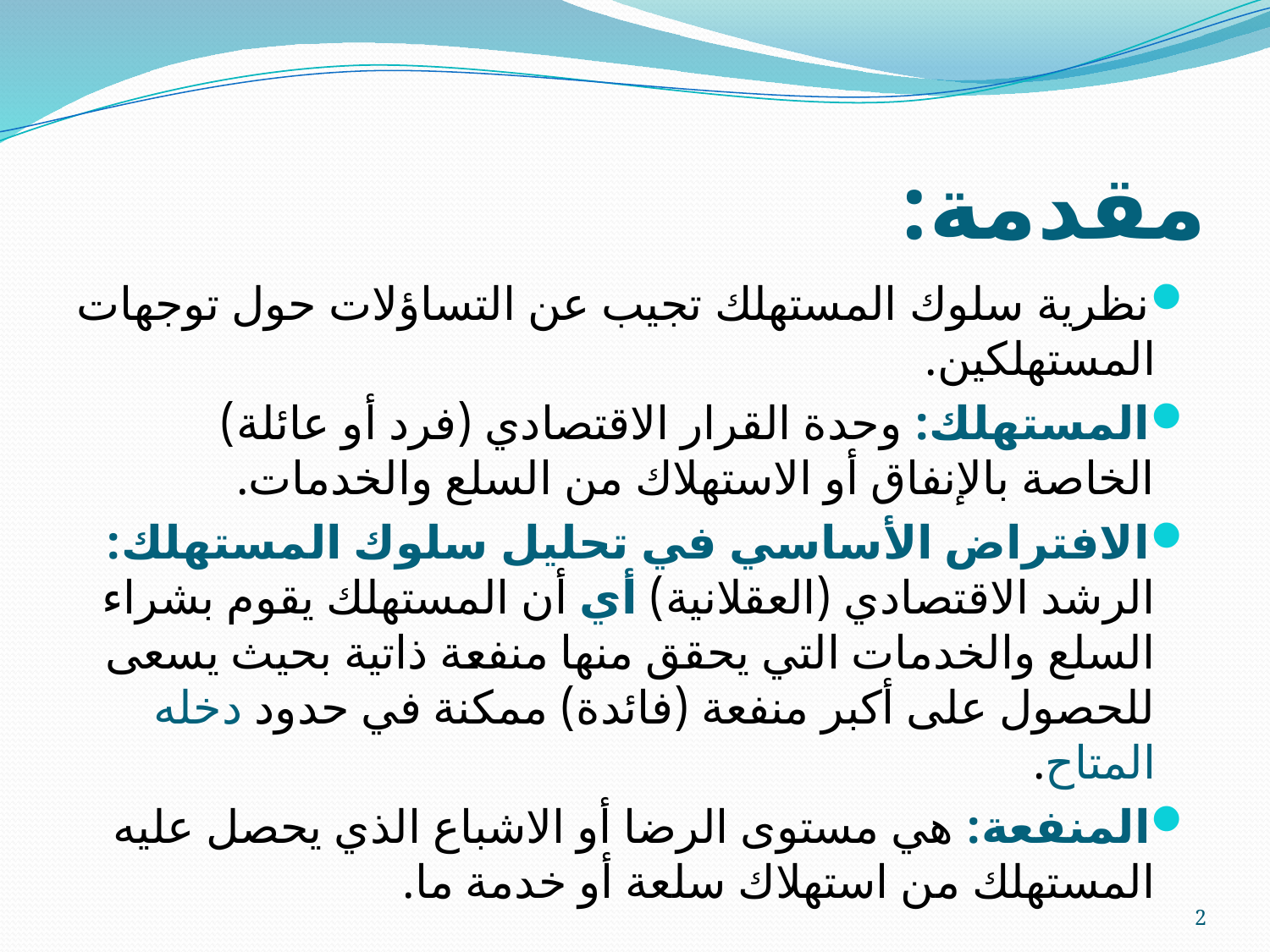

# مقدمة:
نظرية سلوك المستهلك تجيب عن التساؤلات حول توجهات المستهلكين.
المستهلك: وحدة القرار الاقتصادي (فرد أو عائلة) الخاصة بالإنفاق أو الاستهلاك من السلع والخدمات.
الافتراض الأساسي في تحليل سلوك المستهلك: الرشد الاقتصادي (العقلانية) أي أن المستهلك يقوم بشراء السلع والخدمات التي يحقق منها منفعة ذاتية بحيث يسعى للحصول على أكبر منفعة (فائدة) ممكنة في حدود دخله المتاح.
المنفعة: هي مستوى الرضا أو الاشباع الذي يحصل عليه المستهلك من استهلاك سلعة أو خدمة ما.

2